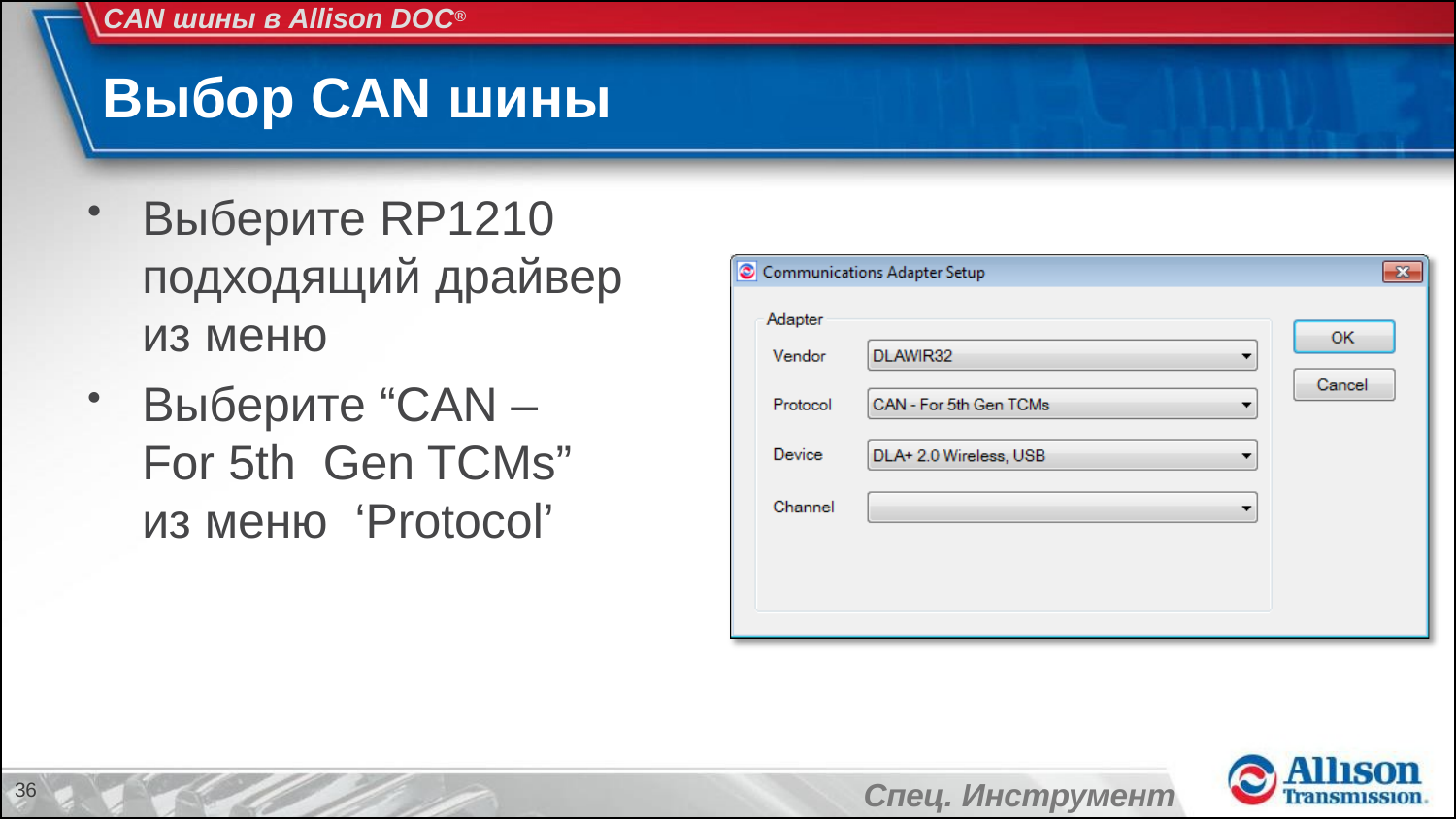

CAN шины в Allison DOC®
# Выбор CAN шины
Выберите RP1210  подходящий драйвер из меню
Выберите “CAN – For 5th  Gen TCMs” из меню  ‘Protocol’

36
Спец. Инструмент